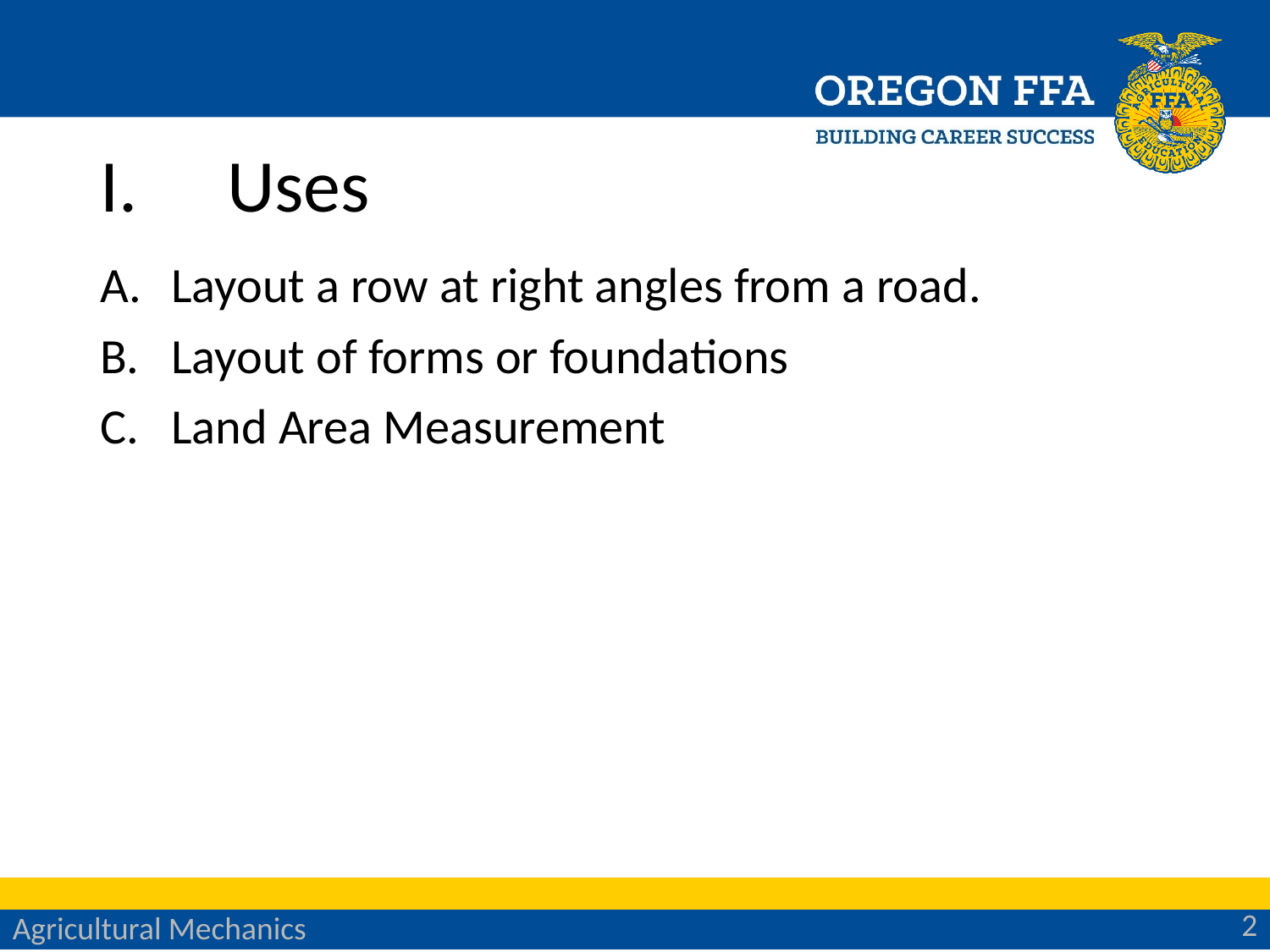

# Uses
Layout a row at right angles from a road.
Layout of forms or foundations
Land Area Measurement
2
Agricultural Mechanics